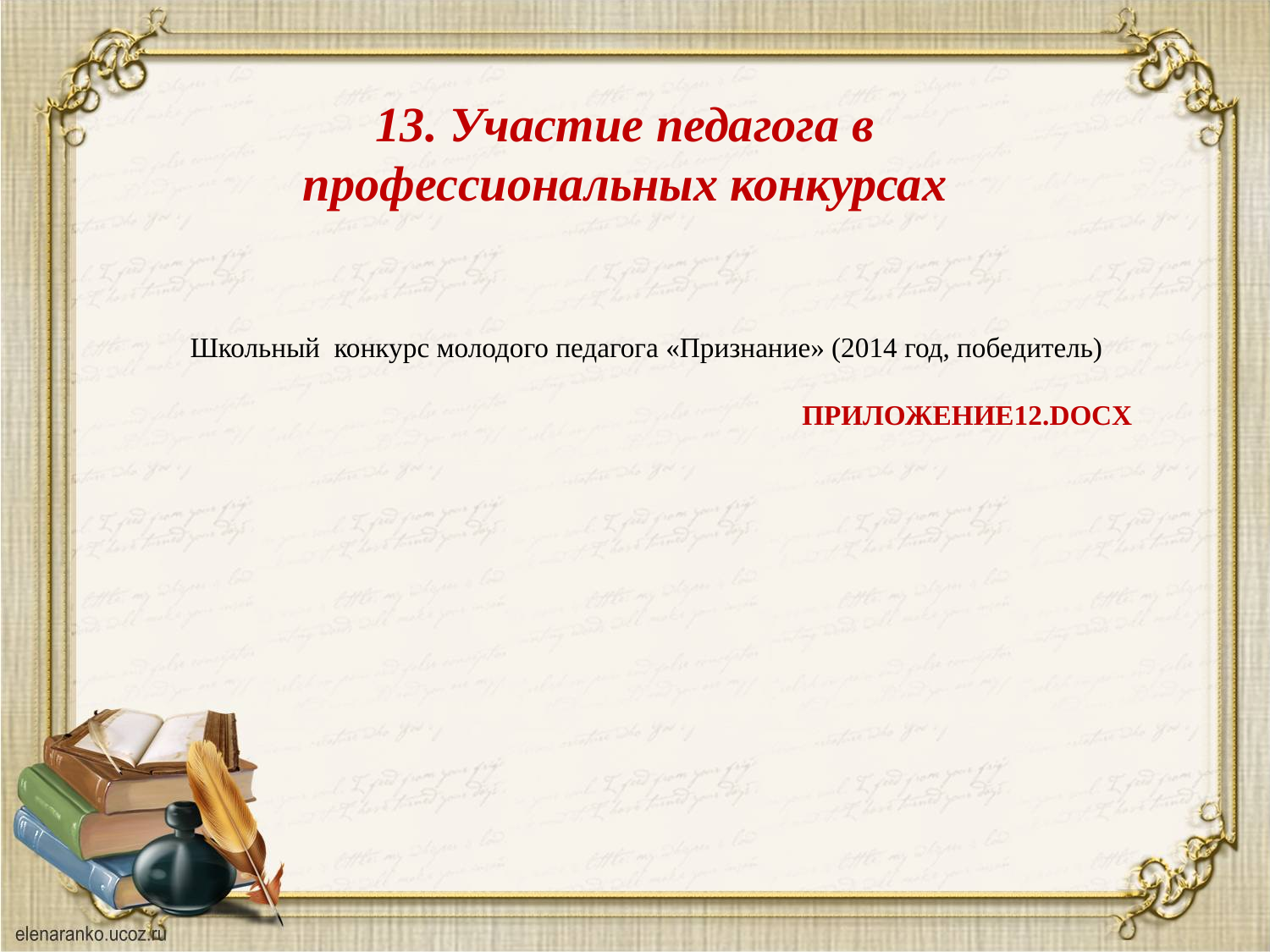

13. Участие педагога в профессиональных конкурсах
Школьный  конкурс молодого педагога «Признание» (2014 год, победитель)

ПРИЛОЖЕНИЕ12.DOCX